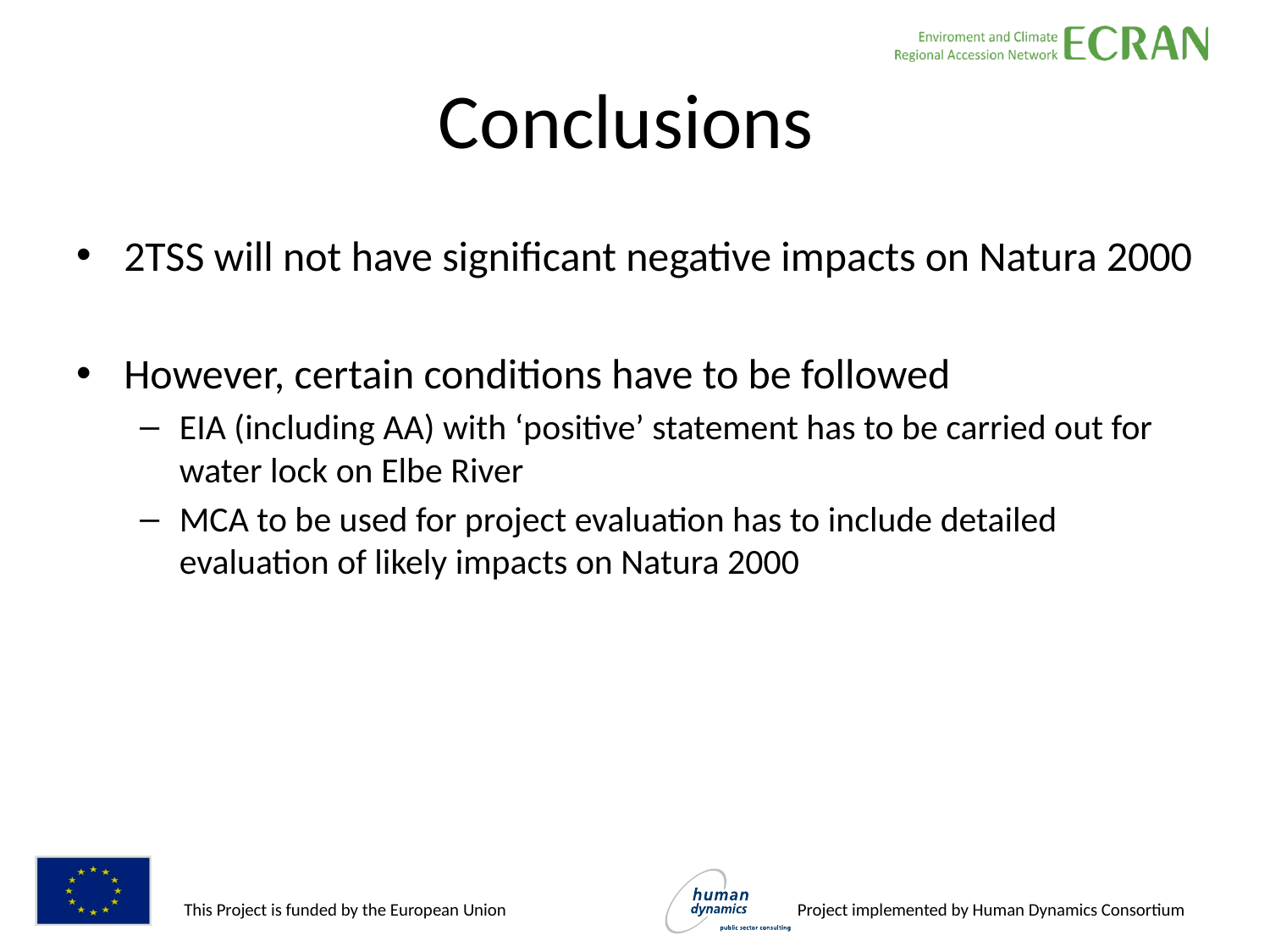

# Conclusions
2TSS will not have significant negative impacts on Natura 2000

However, certain conditions have to be followed
EIA (including AA) with ‘positive’ statement has to be carried out for water lock on Elbe River
MCA to be used for project evaluation has to include detailed evaluation of likely impacts on Natura 2000